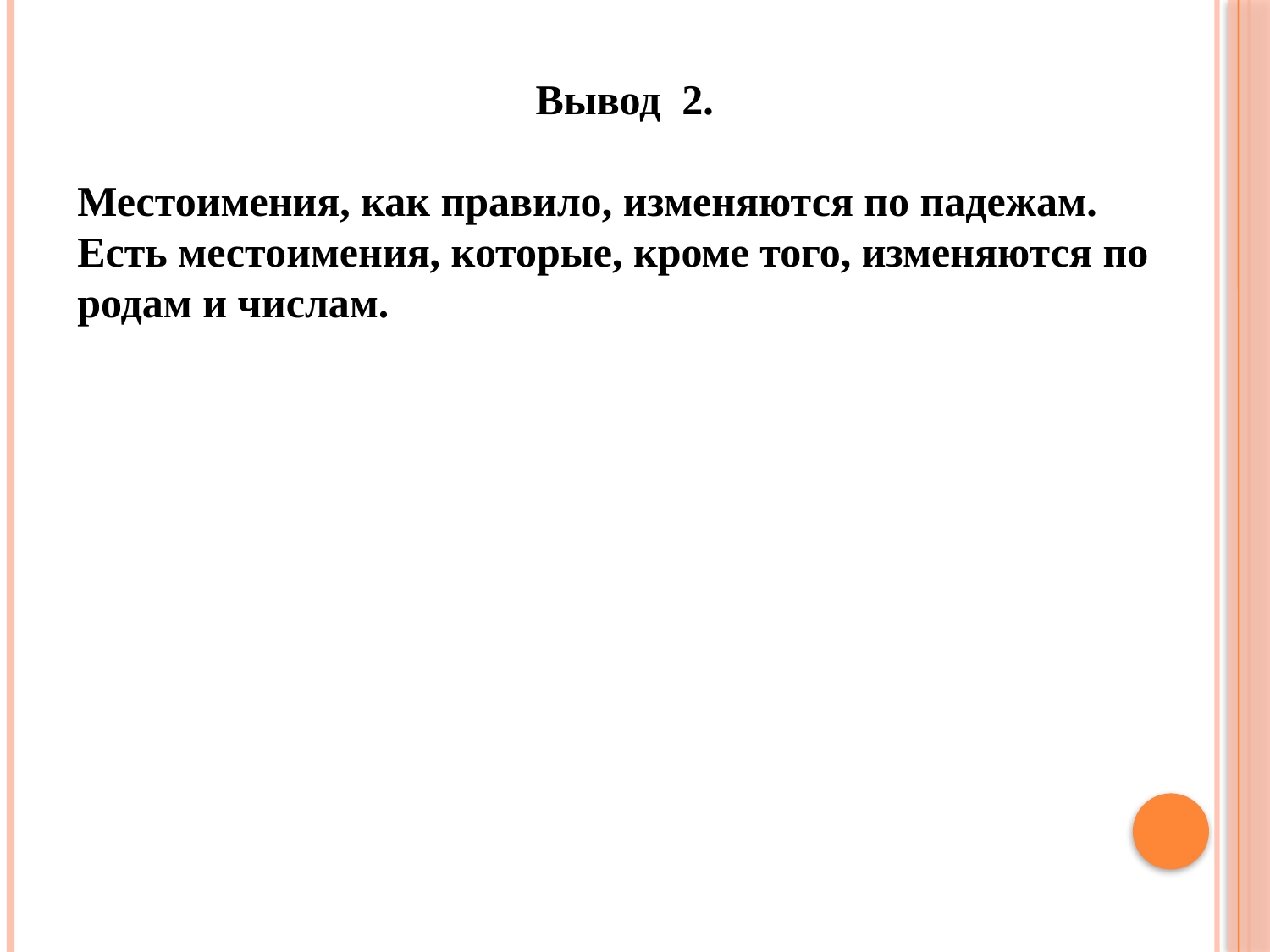

Вывод  2.

Местоимения, как правило, изменяются по падежам. Есть местоимения, которые, кроме того, изменяются по родам и числам.